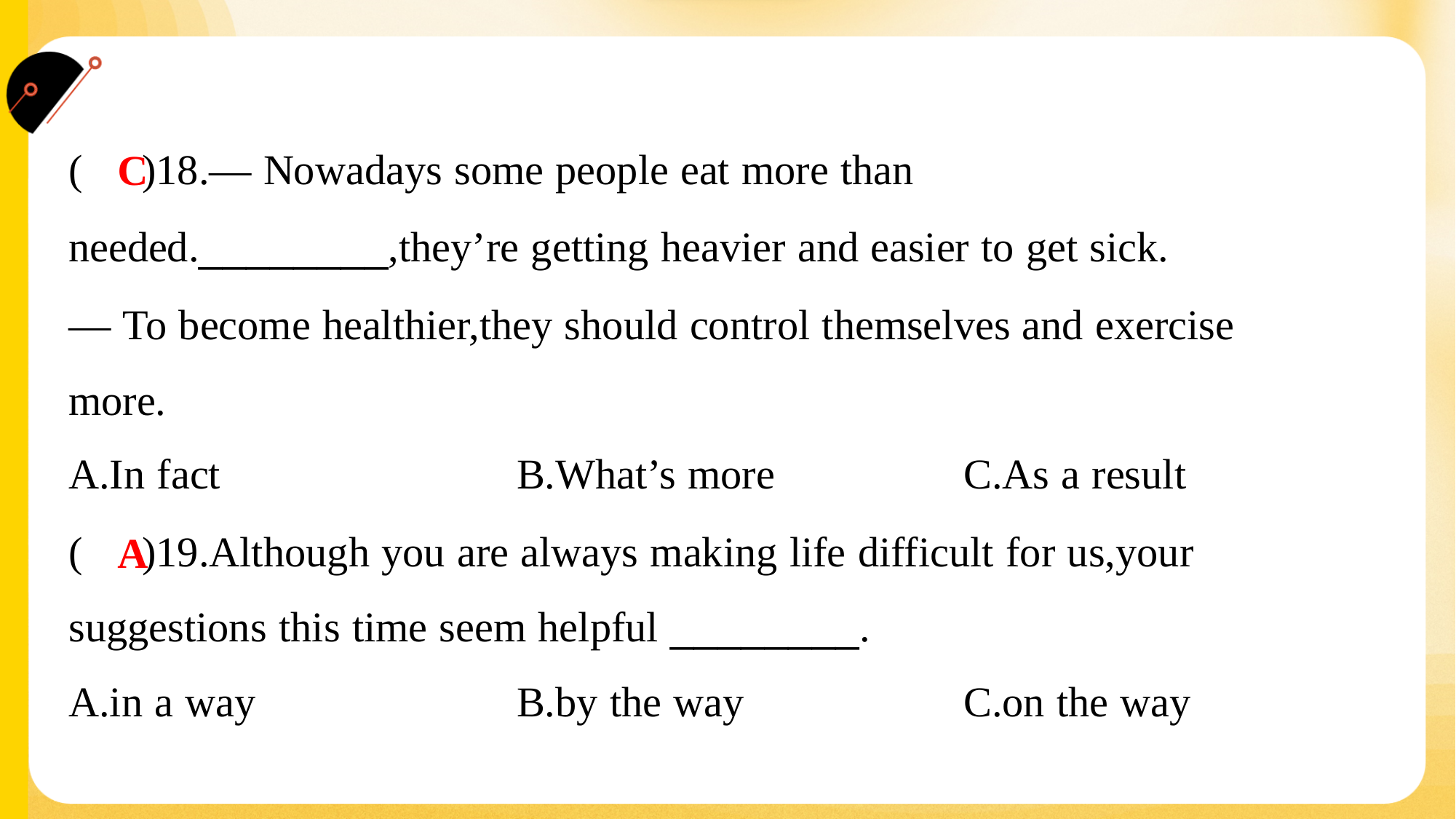

(     )18.— Nowadays some people eat more than
needed.________,they’re getting heavier and easier to get sick.
— To become healthier,they should control themselves and exercise
more.
C
A.In fact	B.What’s more	C.As a result
(     )19.Although you are always making life difficult for us,your
suggestions this time seem helpful ________.
A
A.in a way	B.by the way	C.on the way